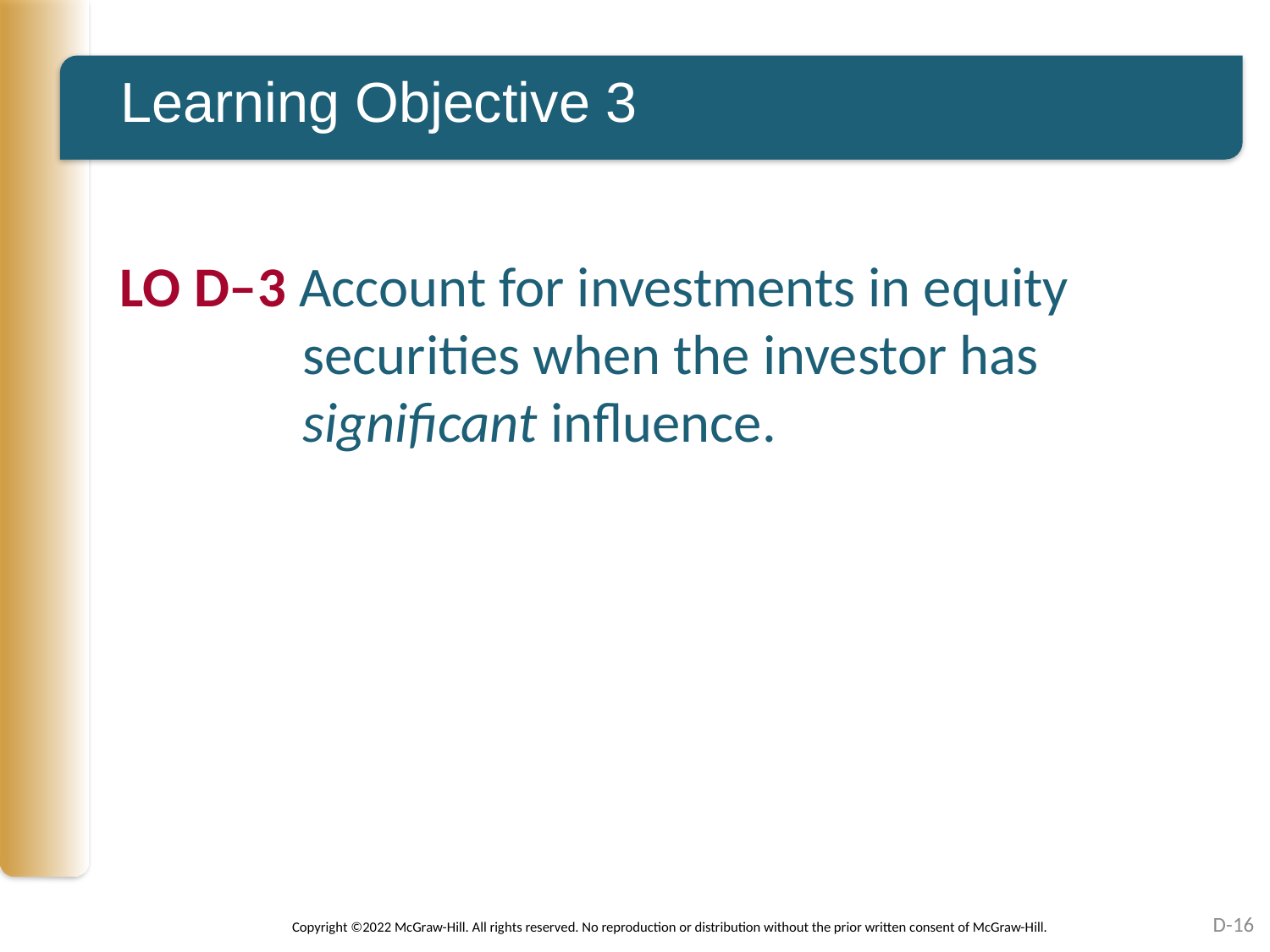

# Learning Objective 3

LO D–3 Account for investments in equity securities when the investor has significant influence.
D-16
Copyright ©2022 McGraw-Hill. All rights reserved. No reproduction or distribution without the prior written consent of McGraw-Hill.